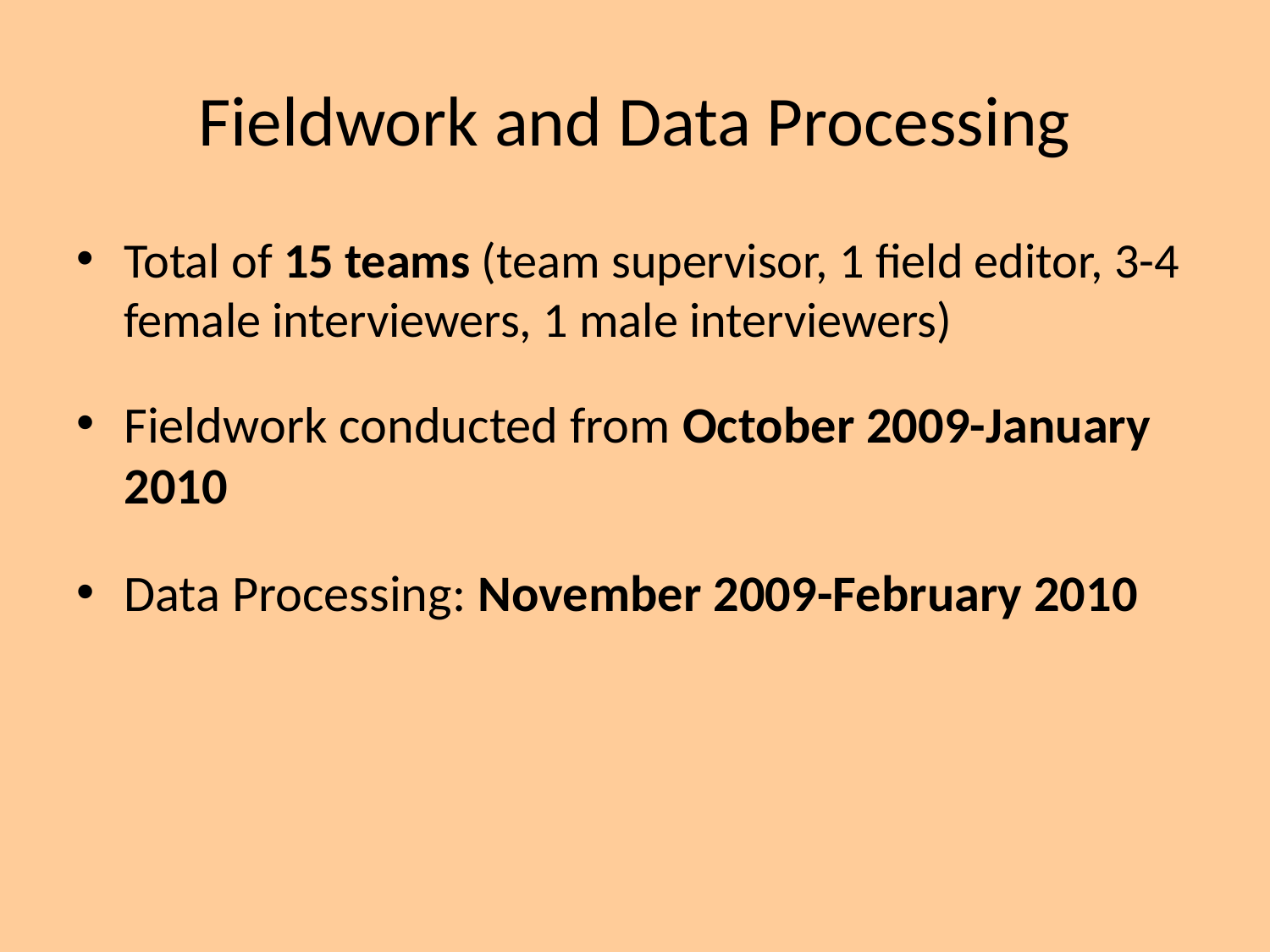

# Fieldwork and Data Processing
Total of 15 teams (team supervisor, 1 field editor, 3-4 female interviewers, 1 male interviewers)
Fieldwork conducted from October 2009-January 2010
Data Processing: November 2009-February 2010